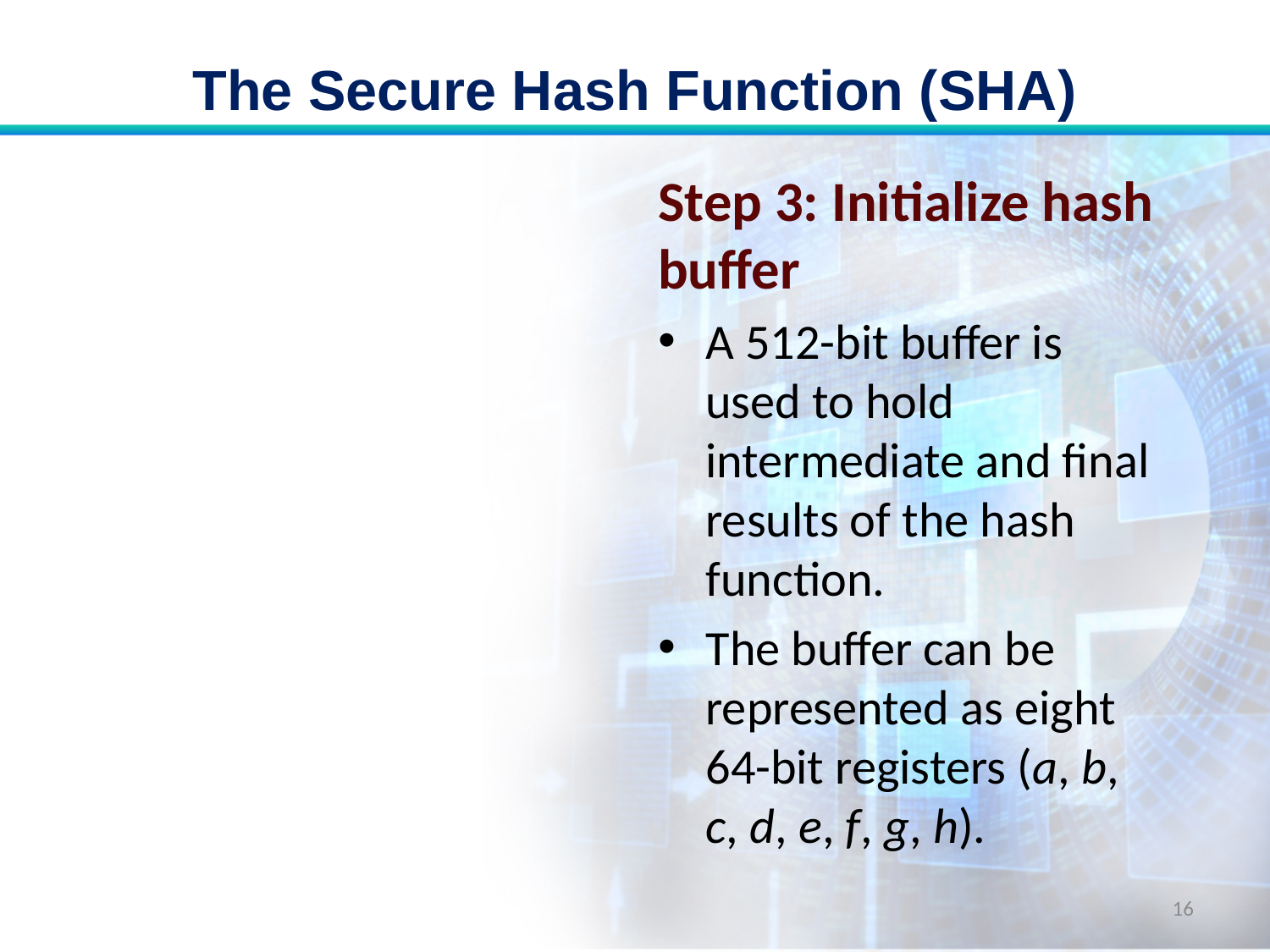

# The Secure Hash Function (SHA)
Step 3: Initialize hash buffer
A 512-bit buffer is used to hold intermediate and final results of the hash function.
The buffer can be represented as eight 64-bit registers (a, b, c, d, e, f, g, h).
16